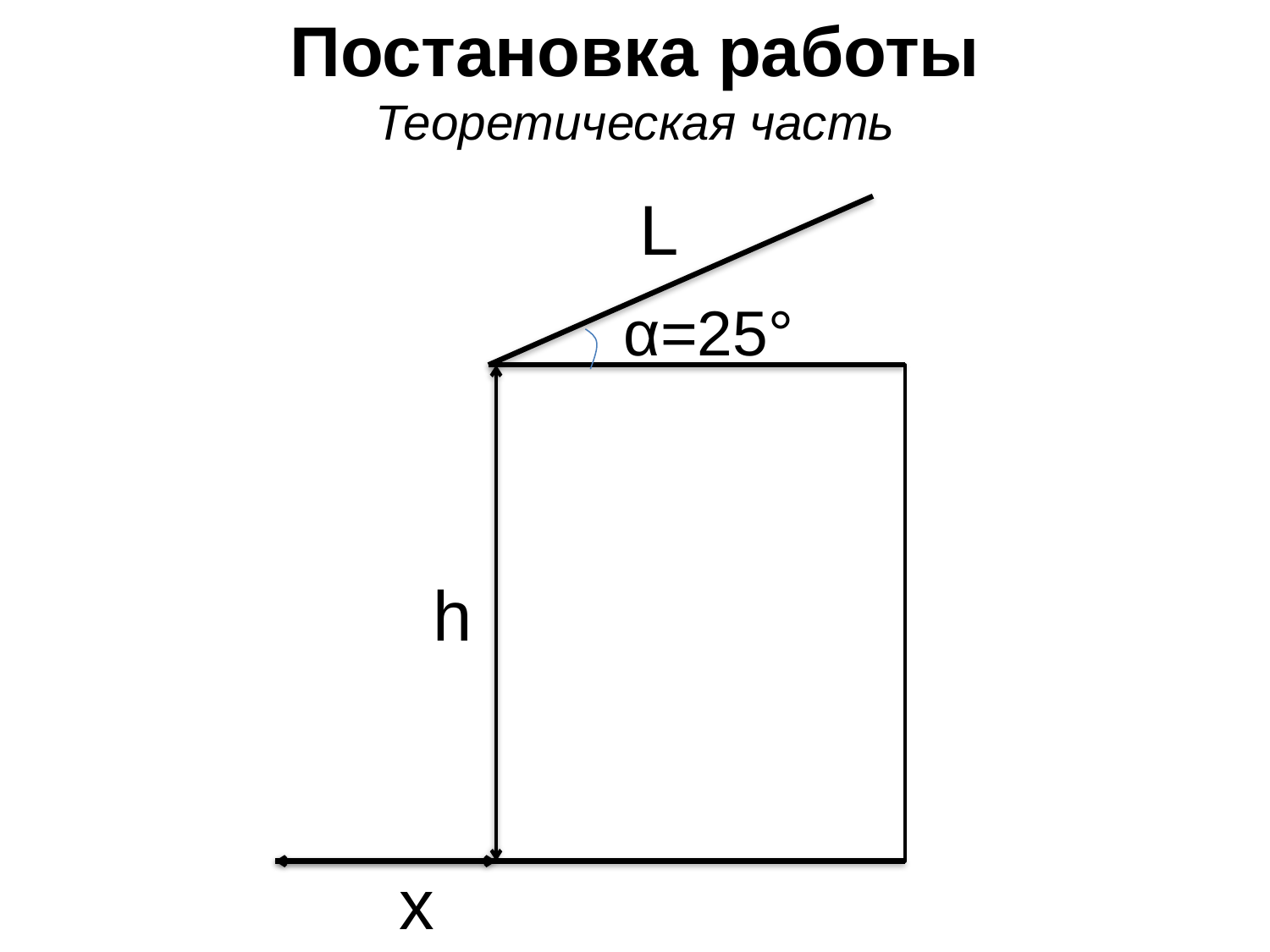

Постановка работы
Теоретическая часть
L
α=25°

h
x